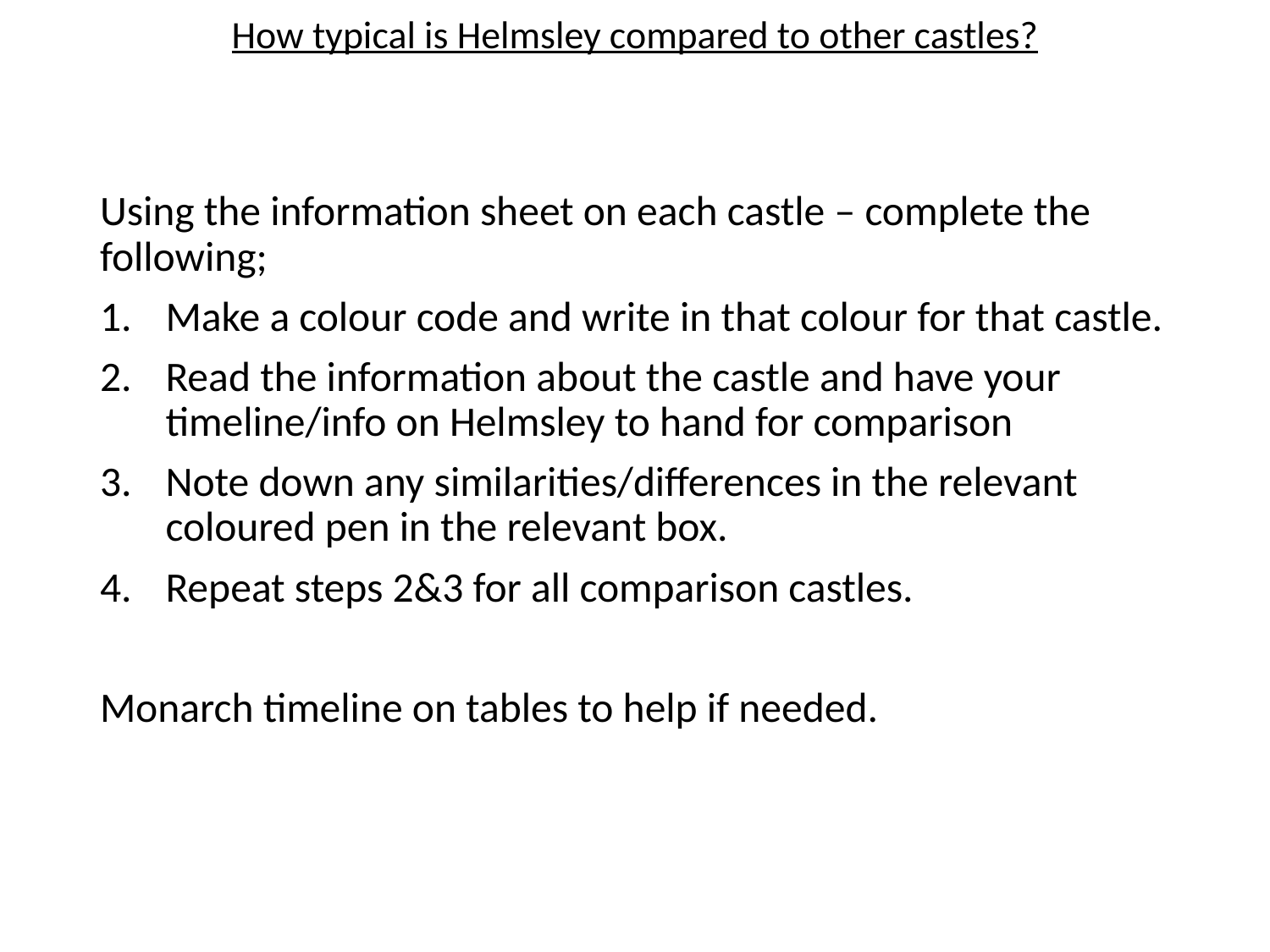

How typical is Helmsley compared to other castles?
Using the information sheet on each castle – complete the following;
Make a colour code and write in that colour for that castle.
Read the information about the castle and have your timeline/info on Helmsley to hand for comparison
Note down any similarities/differences in the relevant coloured pen in the relevant box.
Repeat steps 2&3 for all comparison castles.

Monarch timeline on tables to help if needed.